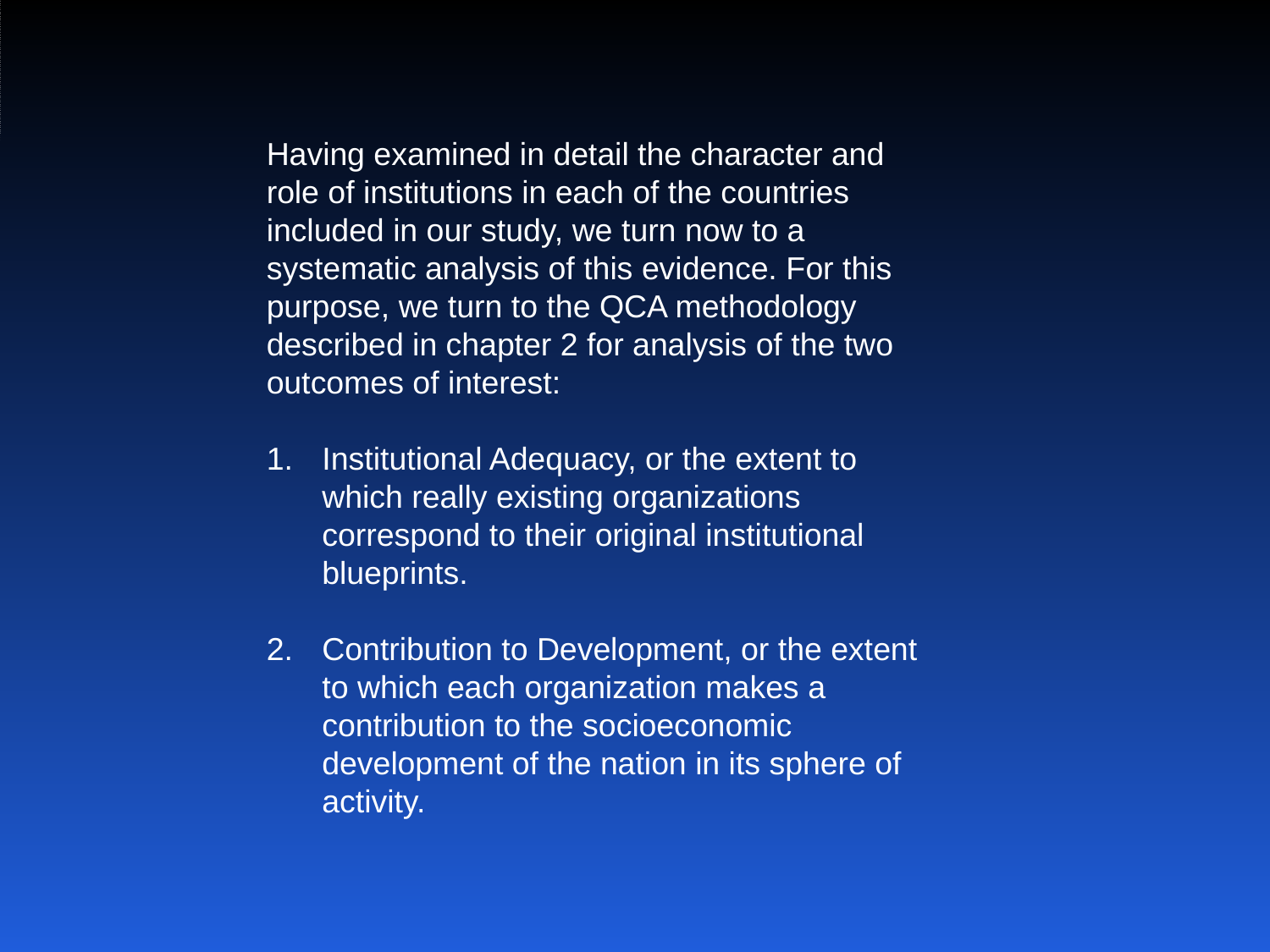

# Having examined in detail the character and role of institutions in each of t...
Having examined in detail the character and role of institutions in each of the countries included in our study, we turn now to a systematic analysis of this evidence. For this purpose, we turn to the QCA methodology described in chapter 2 for analysis of the two outcomes of interest:

Institutional Adequacy, or the extent to which really existing organizations correspond to their original institutional blueprints.

Contribution to Development, or the extent to which each organization makes a contribution to the socioeconomic development of the nation in its sphere of activity.